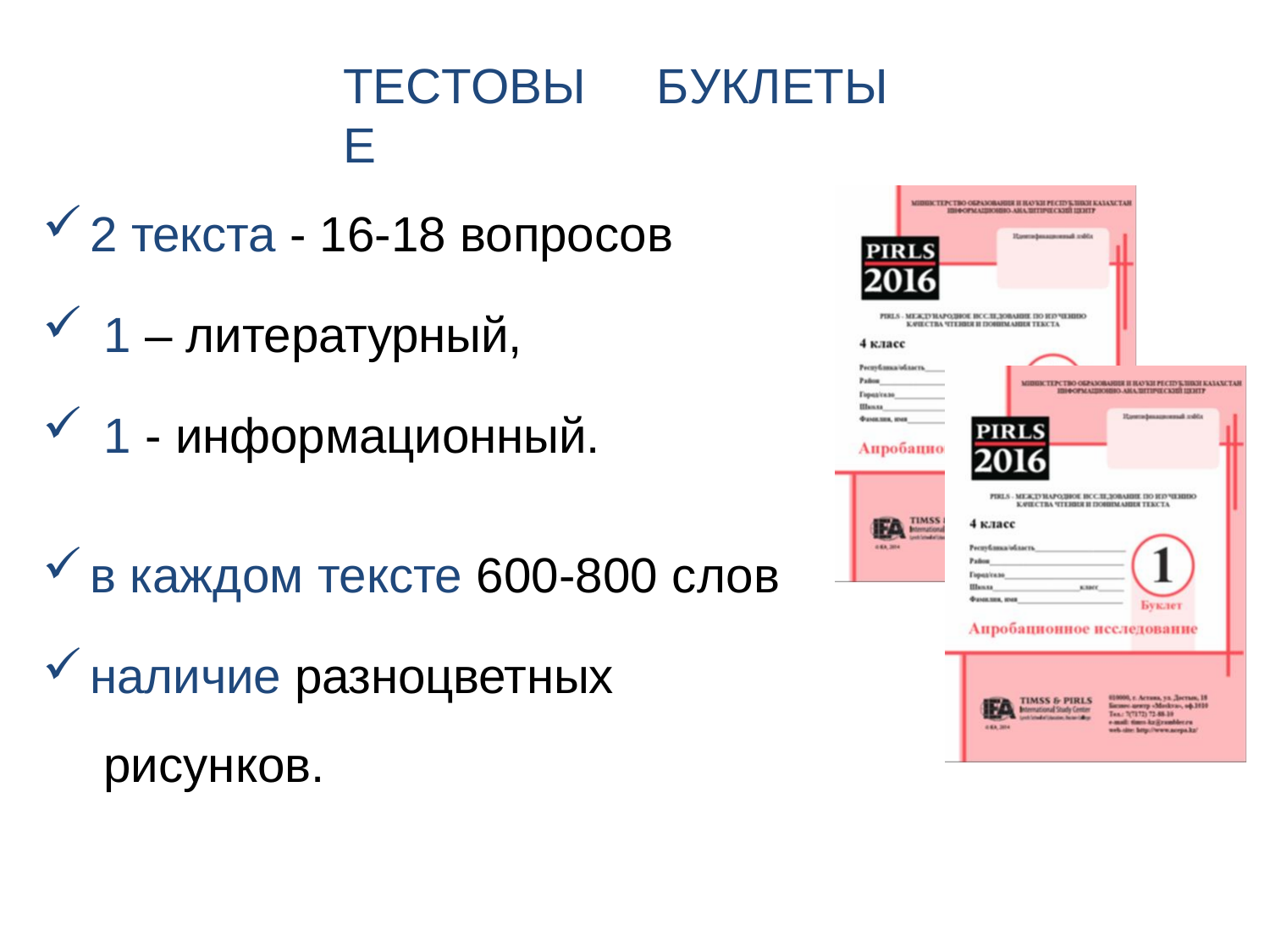

ТЕСТОВЫЕ
БУКЛЕТЫ

2 текста - 16-18 вопросов
1 – литературный,
1 - информационный.

в каждом тексте 600-800 слов
наличие разноцветных  рисунков.